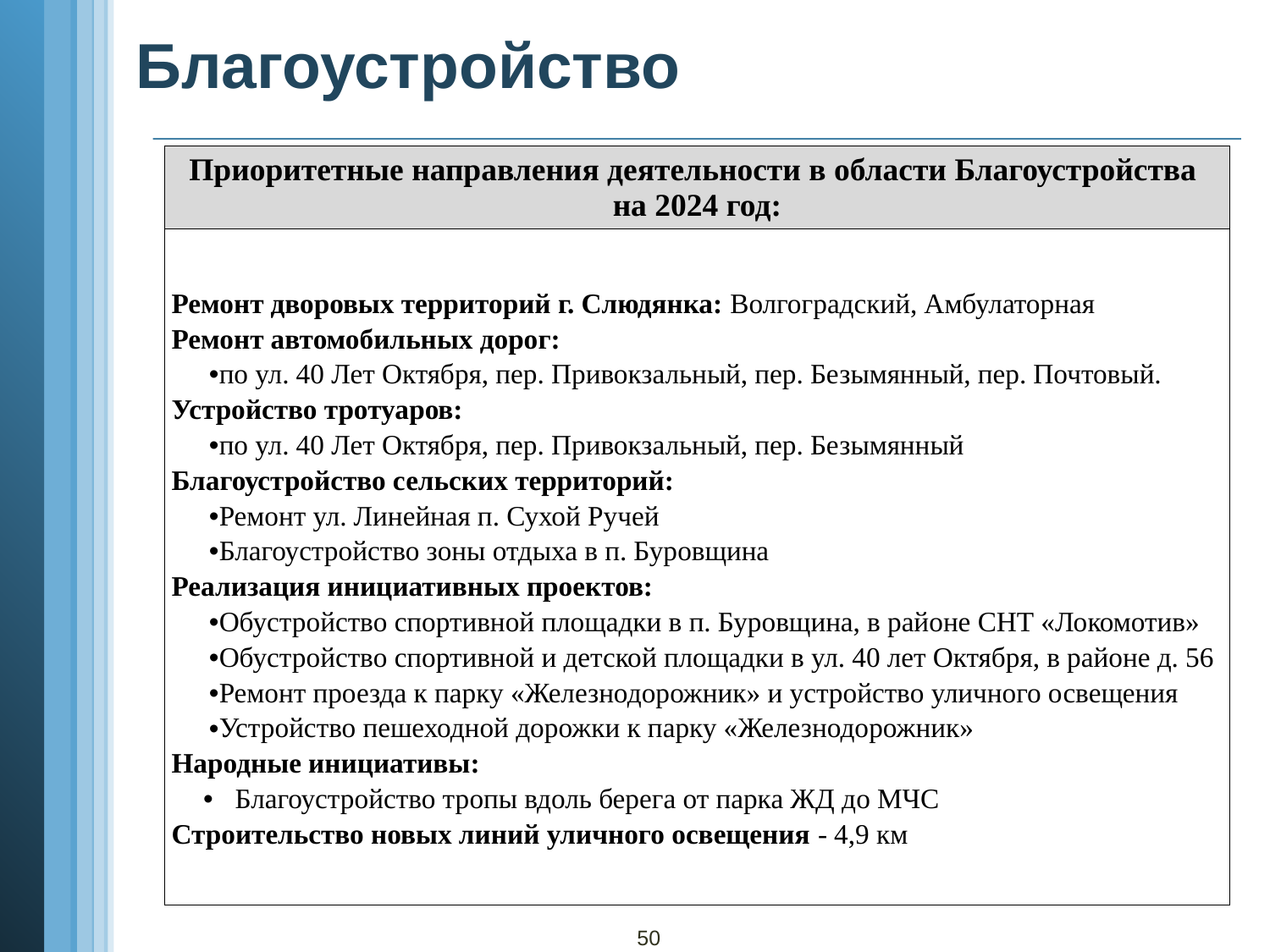

Благоустройство
| Приоритетные направления деятельности в области Благоустройства на 2024 год: |
| --- |
| Ремонт дворовых территорий г. Слюдянка: Волгоградский, Амбулаторная Ремонт автомобильных дорог: по ул. 40 Лет Октября, пер. Привокзальный, пер. Безымянный, пер. Почтовый. Устройство тротуаров: по ул. 40 Лет Октября, пер. Привокзальный, пер. Безымянный Благоустройство сельских территорий: Ремонт ул. Линейная п. Сухой Ручей Благоустройство зоны отдыха в п. Буровщина Реализация инициативных проектов: Обустройство спортивной площадки в п. Буровщина, в районе СНТ «Локомотив» Обустройство спортивной и детской площадки в ул. 40 лет Октября, в районе д. 56 Ремонт проезда к парку «Железнодорожник» и устройство уличного освещения Устройство пешеходной дорожки к парку «Железнодорожник» Народные инициативы: Благоустройство тропы вдоль берега от парка ЖД до МЧС Строительство новых линий уличного освещения - 4,9 км |

50